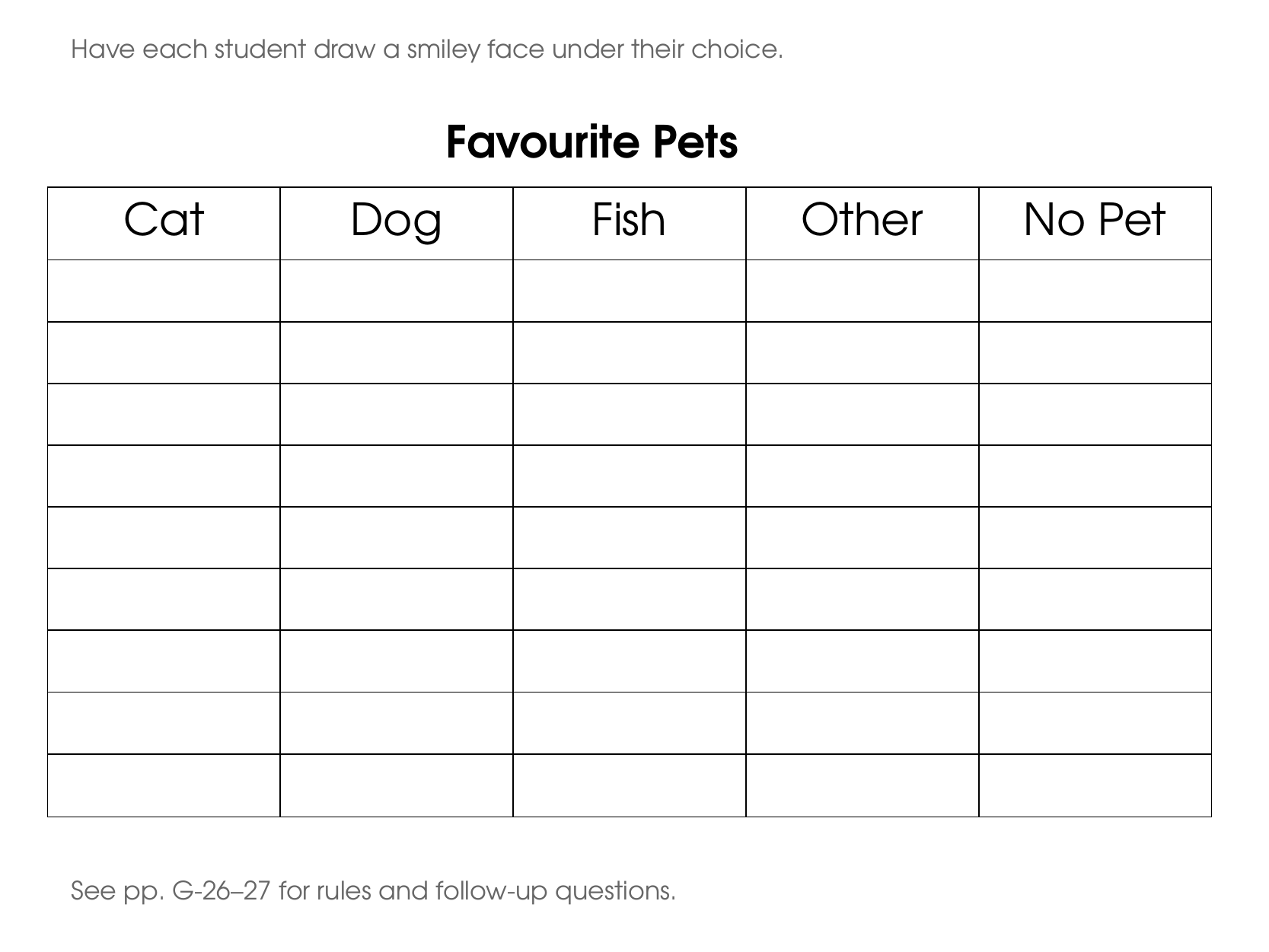

Have each student draw a smiley face under their choice.
Favourite Pets
| Cat | Dog | Fish | Other | No Pet |
| --- | --- | --- | --- | --- |
|  |  |  |  |  |
|  |  |  |  |  |
|  |  |  |  |  |
|  |  |  |  |  |
|  |  |  |  |  |
|  |  |  |  |  |
|  |  |  |  |  |
|  |  |  |  |  |
|  |  |  |  |  |
See pp. G-26–27 for rules and follow-up questions.